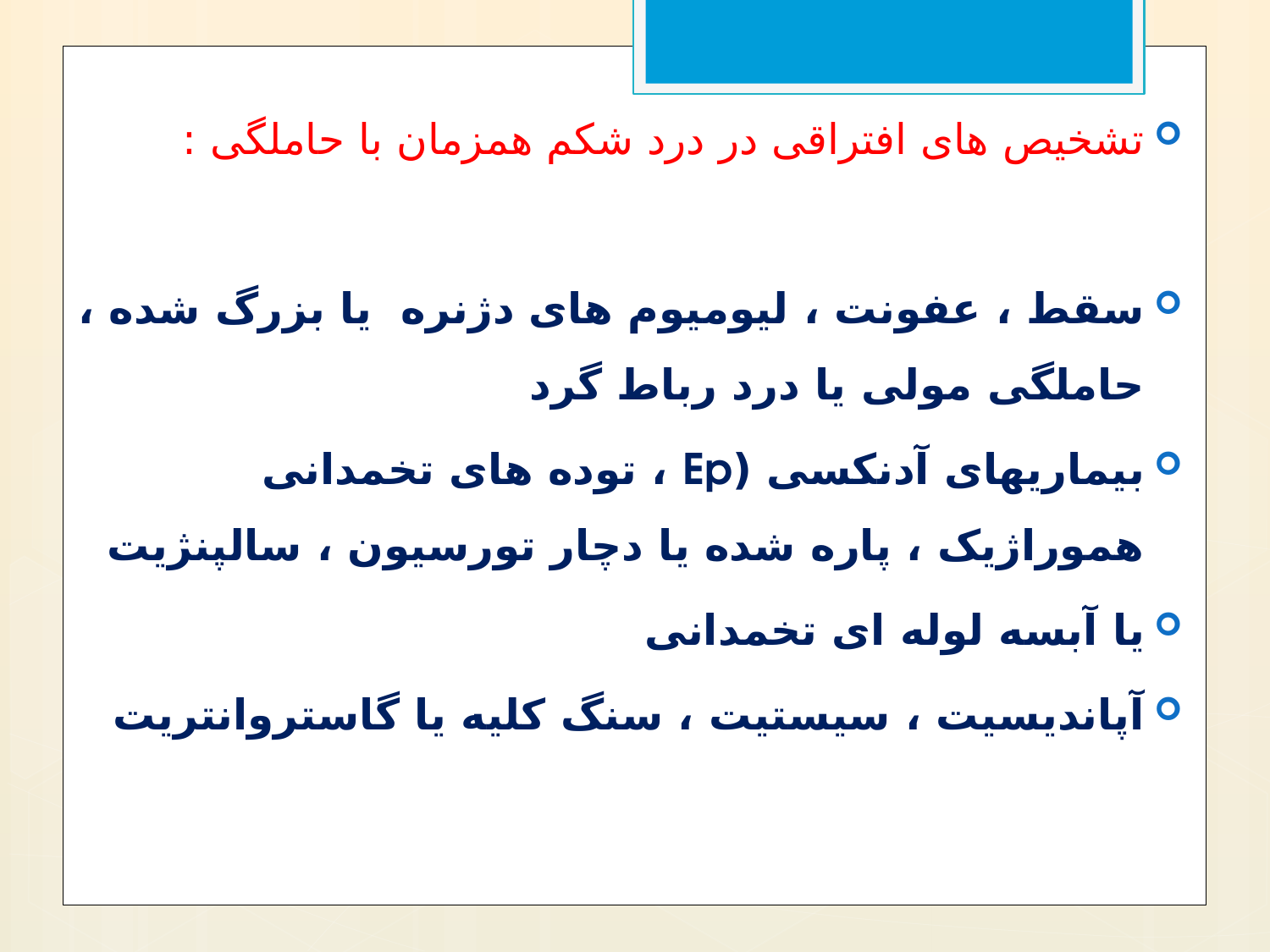

تشخیص های افتراقی در درد شکم همزمان با حاملگی :

سقط ، عفونت ، لیومیوم های دژنره  یا بزرگ شده ، حاملگی مولی یا درد رباط گرد
بیماریهای آدنکسی (Ep ، توده های تخمدانی هموراژیک ، پاره شده یا دچار تورسیون ، سالپنژیت
یا آبسه لوله ای تخمدانی
آپاندیسیت ، سیستیت ، سنگ کلیه یا گاستروانتریت